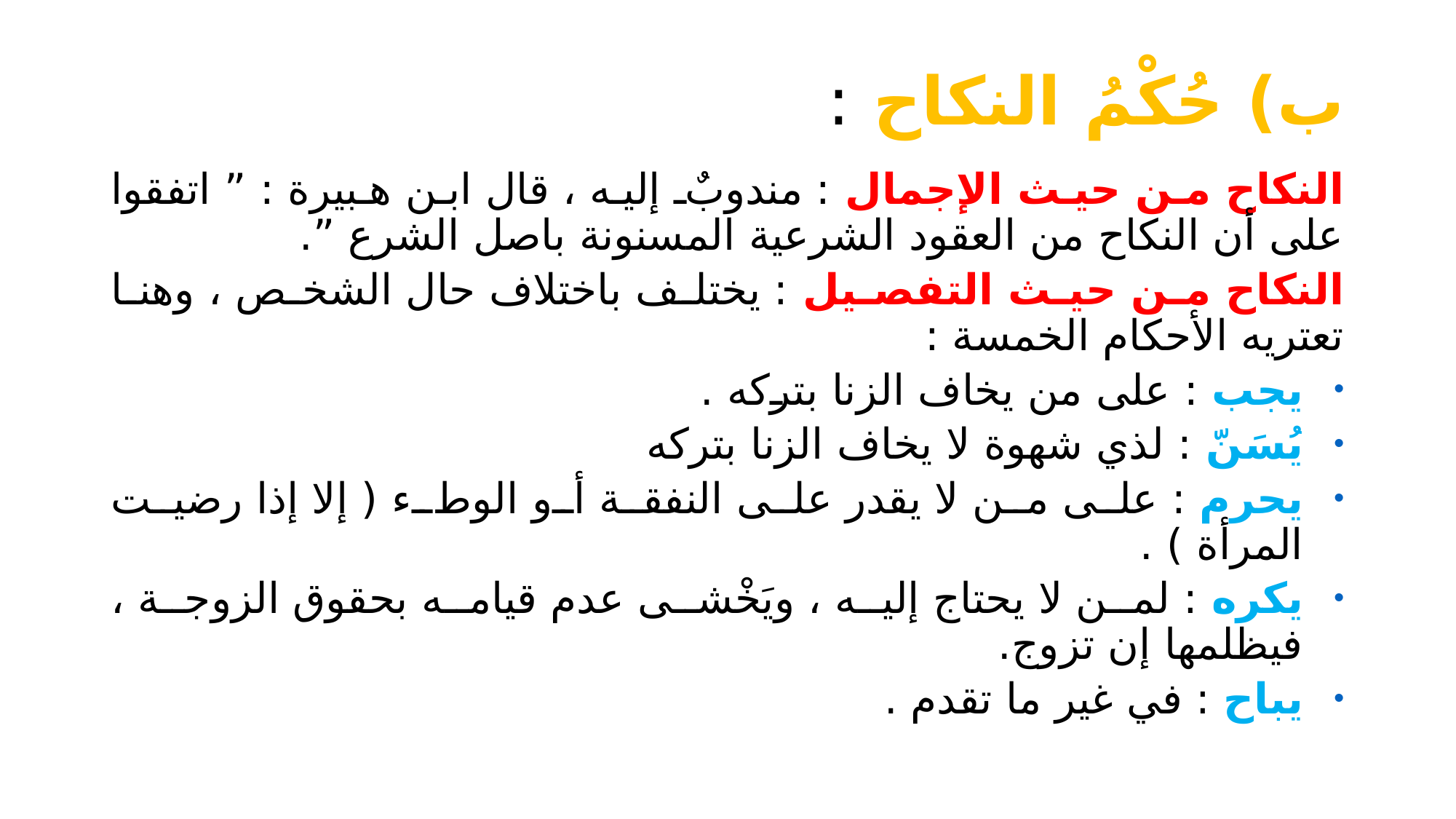

# ب) حُكْمُ النكاح :
النكاح من حيث الإجمال : مندوبٌ إليه ، قال ابن هبيرة : ” اتفقوا على أن النكاح من العقود الشرعية المسنونة باصل الشرع ”.
النكاح من حيث التفصيل : يختلف باختلاف حال الشخص ، وهنا تعتريه الأحكام الخمسة :
يجب : على من يخاف الزنا بتركه .
يُسَنّ : لذي شهوة لا يخاف الزنا بتركه
يحرم : على من لا يقدر على النفقة أو الوطء ( إلا إذا رضيت المرأة ) .
يكره : لمن لا يحتاج إليه ، ويَخْشى عدم قيامه بحقوق الزوجة ، فيظلمها إن تزوج.
يباح : في غير ما تقدم .